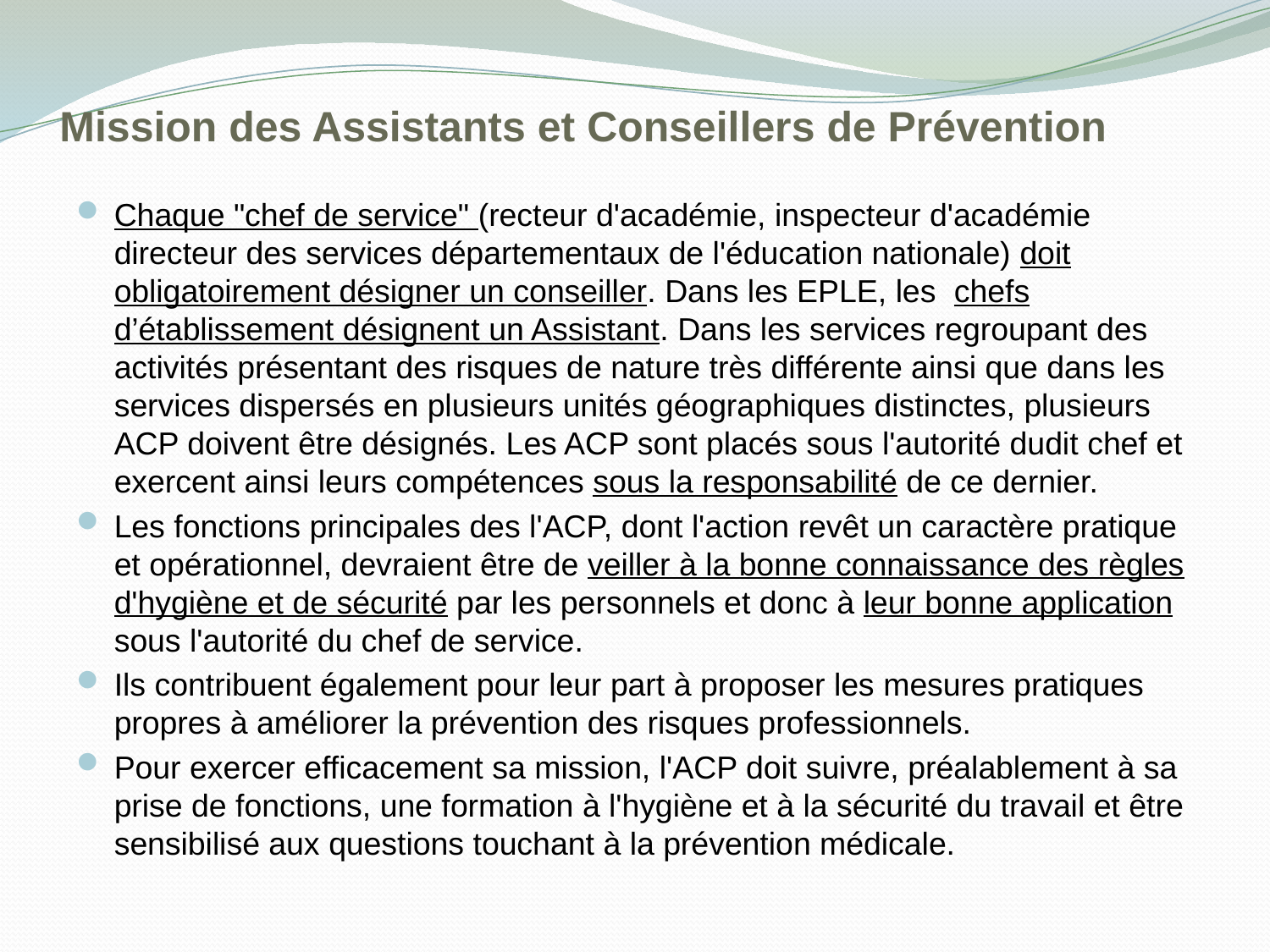

# Mission des Assistants et Conseillers de Prévention
Chaque "chef de service" (recteur d'académie, inspecteur d'académie directeur des services départementaux de l'éducation nationale) doit obligatoirement désigner un conseiller. Dans les EPLE, les  chefs d’établissement désignent un Assistant. Dans les services regroupant des activités présentant des risques de nature très différente ainsi que dans les services dispersés en plusieurs unités géographiques distinctes, plusieurs ACP doivent être désignés. Les ACP sont placés sous l'autorité dudit chef et exercent ainsi leurs compétences sous la responsabilité de ce dernier.
Les fonctions principales des l'ACP, dont l'action revêt un caractère pratique et opérationnel, devraient être de veiller à la bonne connaissance des règles d'hygiène et de sécurité par les personnels et donc à leur bonne application sous l'autorité du chef de service.
Ils contribuent également pour leur part à proposer les mesures pratiques propres à améliorer la prévention des risques professionnels.
Pour exercer efficacement sa mission, l'ACP doit suivre, préalablement à sa prise de fonctions, une formation à l'hygiène et à la sécurité du travail et être sensibilisé aux questions touchant à la prévention médicale.